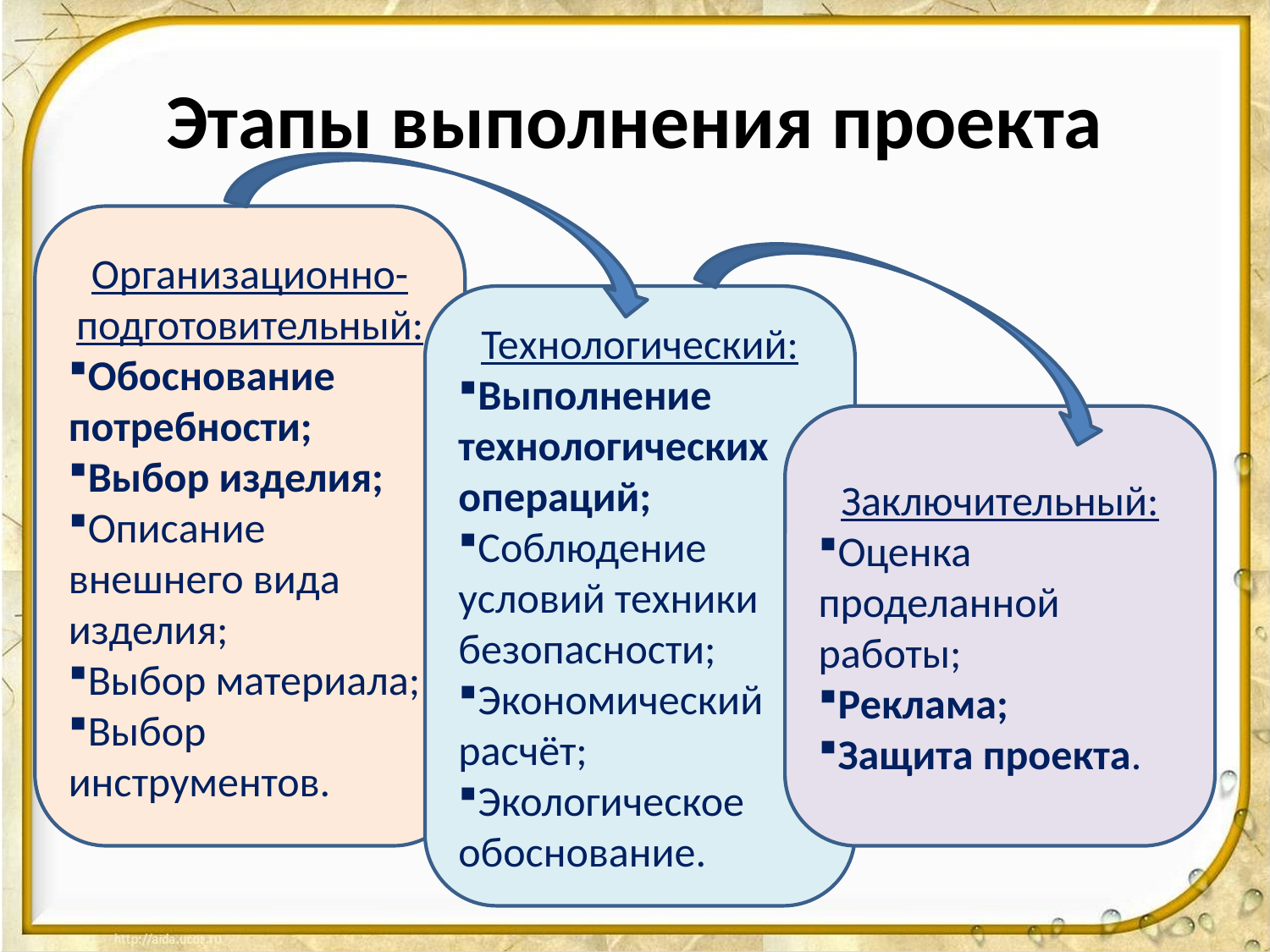

# Этапы выполнения проекта

Организационно-подготовительный:
Обоснование потребности;
Выбор изделия;
Описание внешнего вида изделия;
Выбор материала;
Выбор инструментов.

Технологический:
Выполнение технологических операций;
Соблюдение условий техники безопасности;
Экономический расчёт;
Экологическое обоснование.
Заключительный:
Оценка проделанной работы;
Реклама;
Защита проекта.